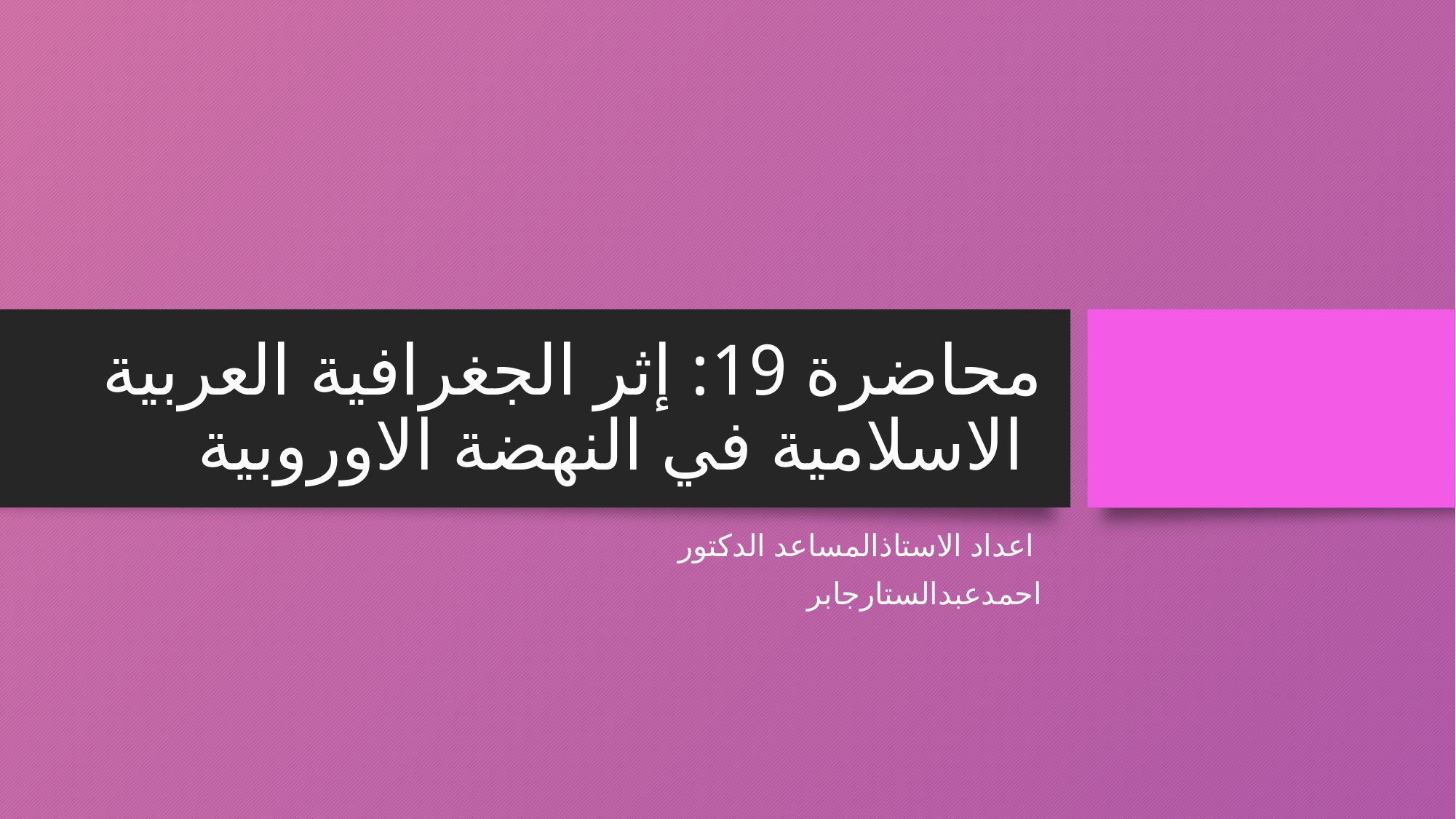

# محاضرة 19: إثر الجغرافية العربية الاسلامية في النهضة الاوروبية
اعداد الاستاذالمساعد الدكتور
احمدعبدالستارجابر